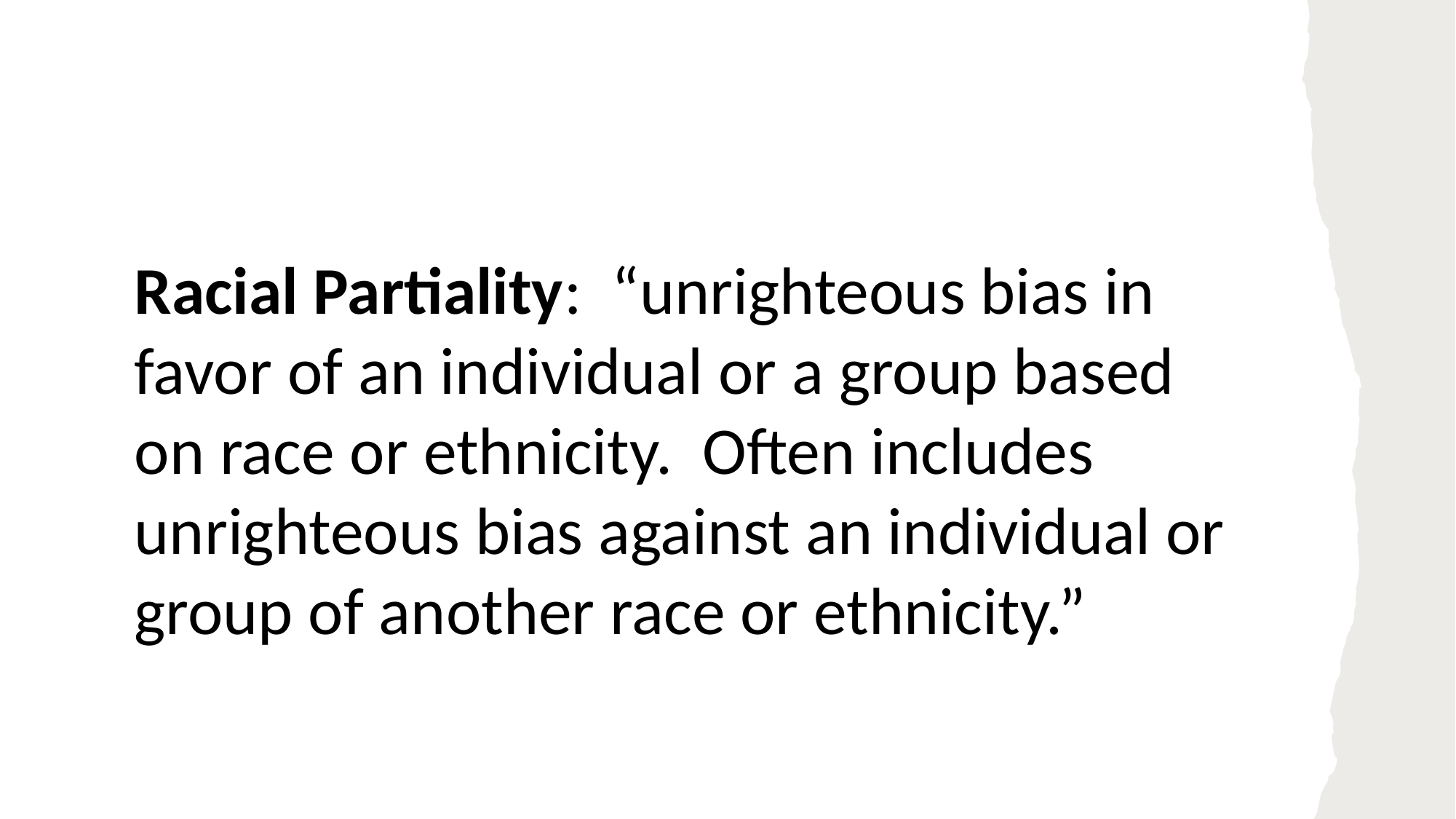

Racial Partiality:  “unrighteous bias in favor of an individual or a group based on race or ethnicity.  Often includes unrighteous bias against an individual or group of another race or ethnicity.”